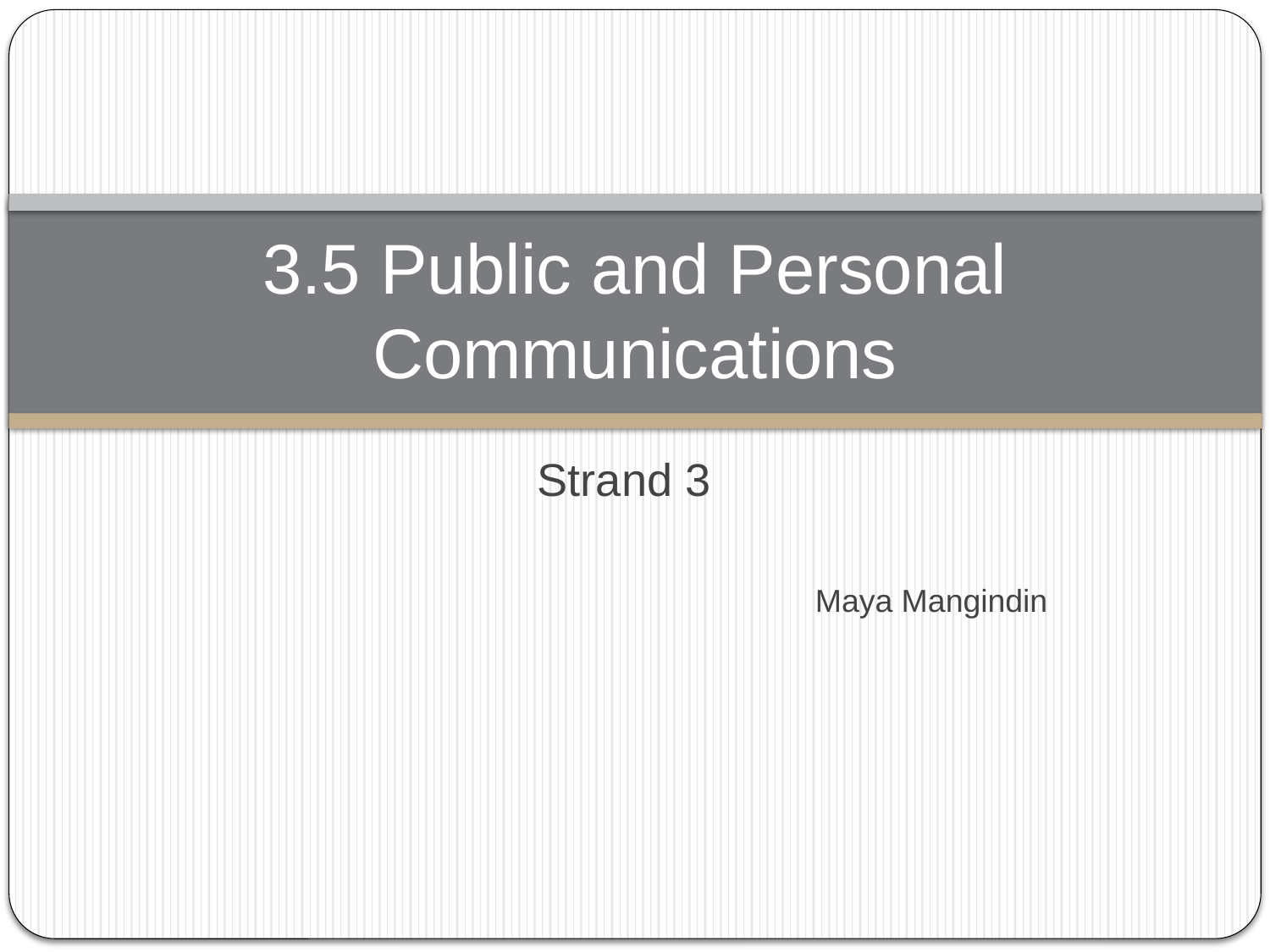

# 3.5 Public and Personal Communications
Strand 3

Maya Mangindin